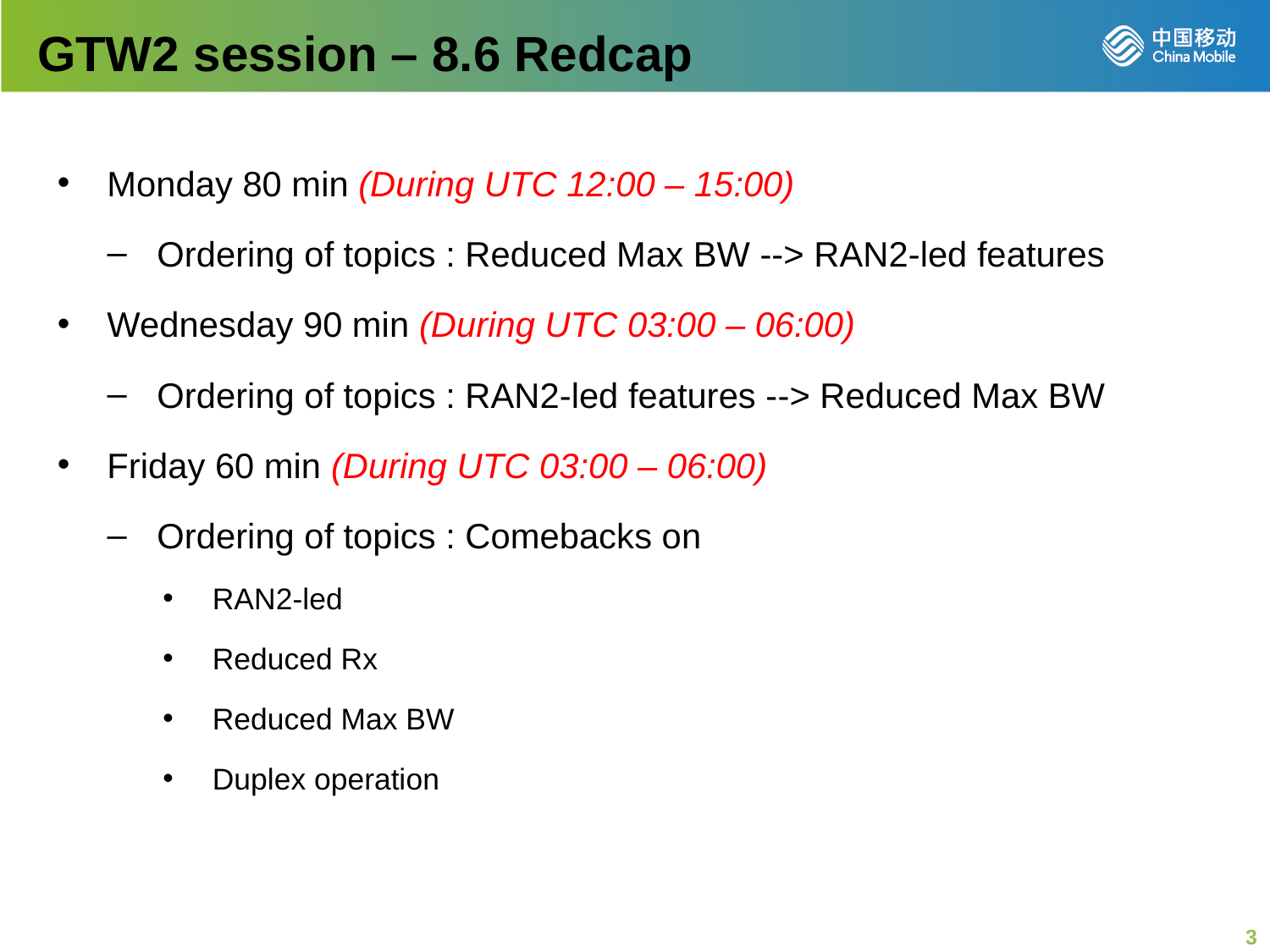

GTW2 session – 8.6 Redcap
Monday 80 min (During UTC 12:00 – 15:00)
Ordering of topics : Reduced Max BW --> RAN2-led features
Wednesday 90 min (During UTC 03:00 – 06:00)
Ordering of topics : RAN2-led features --> Reduced Max BW
Friday 60 min (During UTC 03:00 – 06:00)
Ordering of topics : Comebacks on
RAN2-led
Reduced Rx
Reduced Max BW
Duplex operation